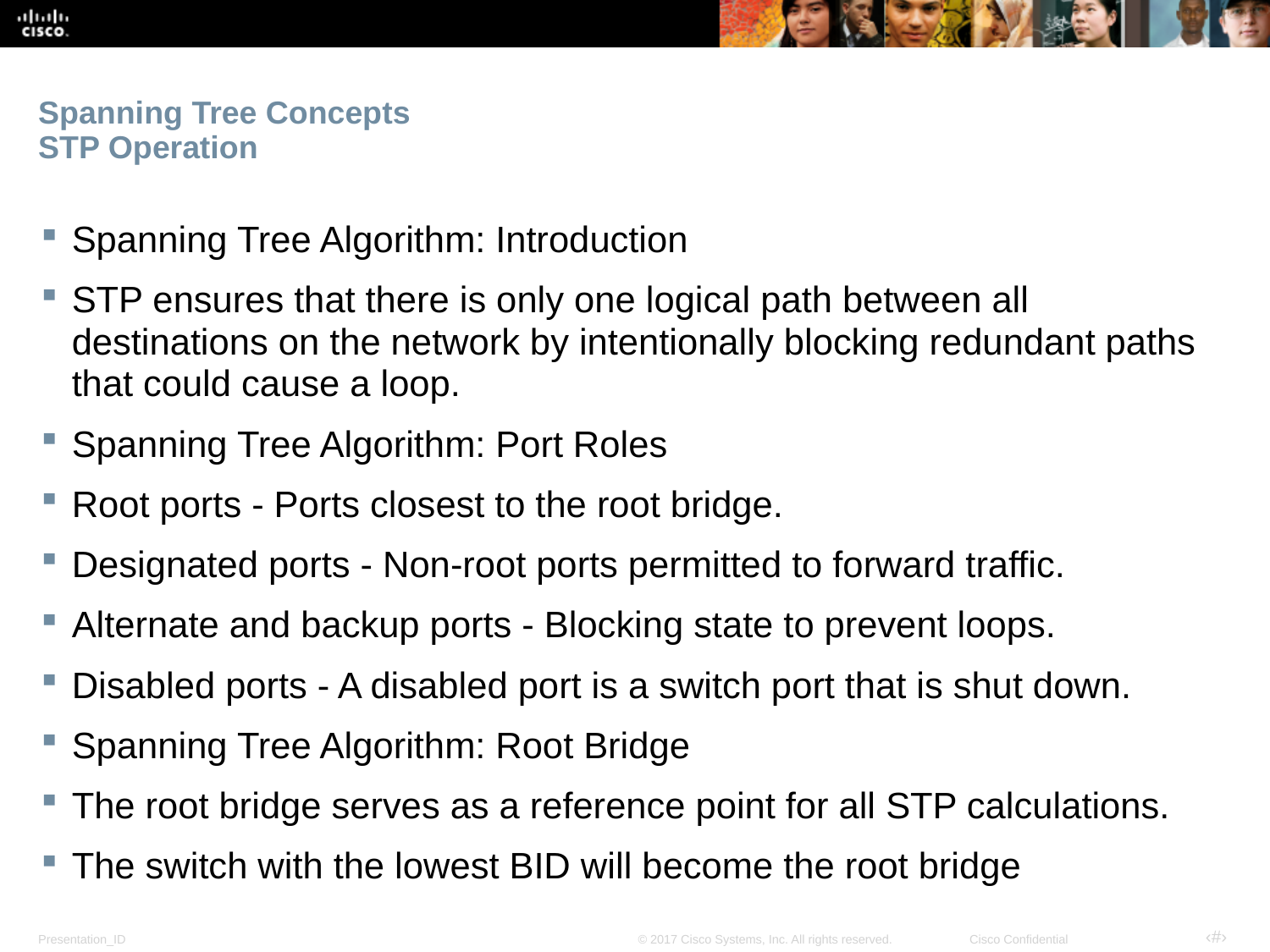

# Spanning Tree Concepts STP Operation
Spanning Tree Algorithm: Introduction
STP ensures that there is only one logical path between all destinations on the network by intentionally blocking redundant paths that could cause a loop.
Spanning Tree Algorithm: Port Roles
Root ports - Ports closest to the root bridge.
Designated ports - Non-root ports permitted to forward traffic.
Alternate and backup ports - Blocking state to prevent loops.
Disabled ports - A disabled port is a switch port that is shut down.
Spanning Tree Algorithm: Root Bridge
The root bridge serves as a reference point for all STP calculations.
The switch with the lowest BID will become the root bridge